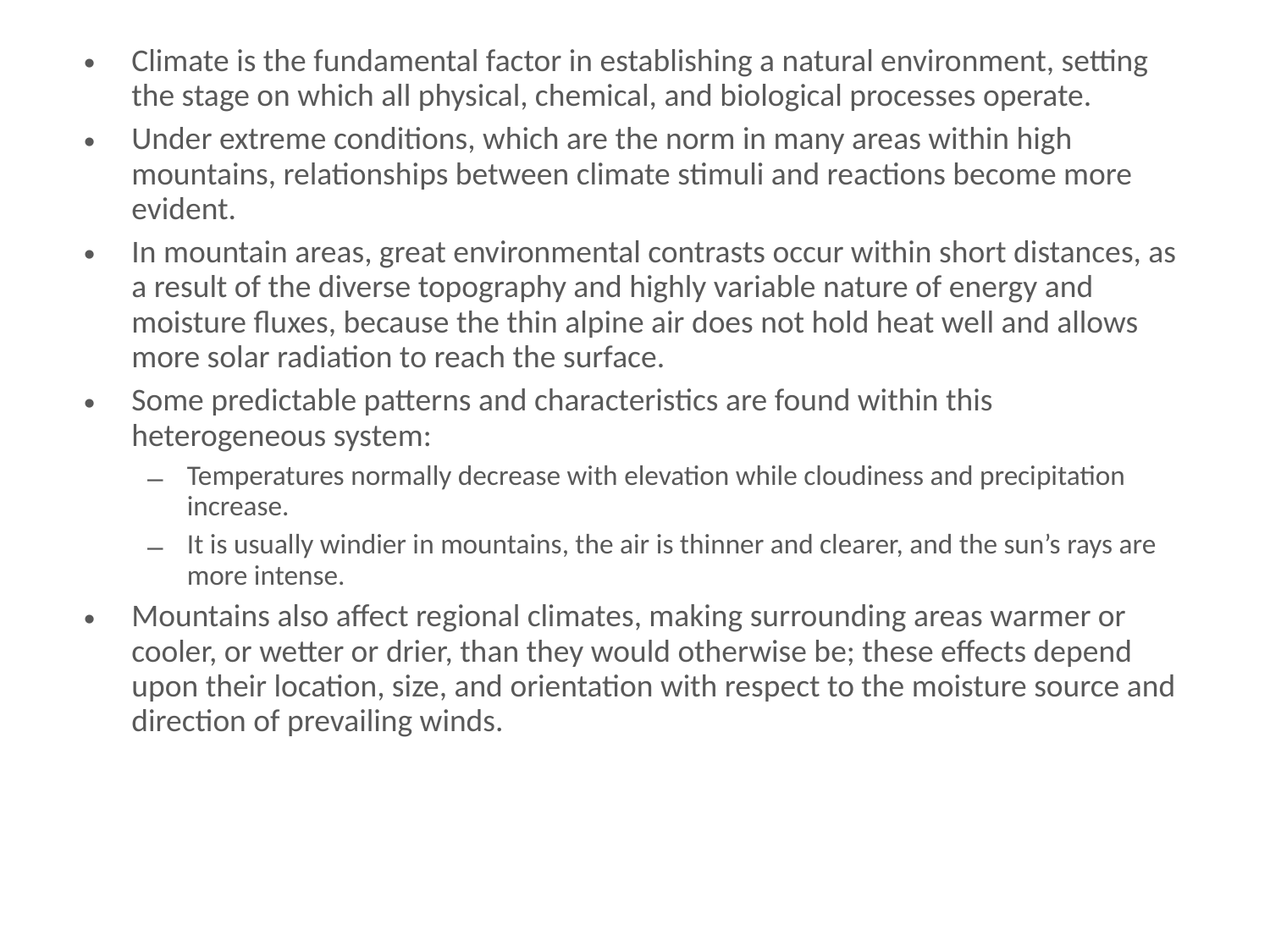

# Climate is the fundamental factor in establishing a natural environment, sett...
Climate is the fundamental factor in establishing a natural environment, setting the stage on which all physical, chemical, and biological processes operate.
Under extreme conditions, which are the norm in many areas within high mountains, relationships between climate stimuli and reactions become more evident.
In mountain areas, great environmental contrasts occur within short distances, as a result of the diverse topography and highly variable nature of energy and moisture fluxes, because the thin alpine air does not hold heat well and allows more solar radiation to reach the surface.
Some predictable patterns and characteristics are found within this heterogeneous system:
Temperatures normally decrease with elevation while cloudiness and precipitation increase.
It is usually windier in mountains, the air is thinner and clearer, and the sun’s rays are more intense.
Mountains also affect regional climates, making surrounding areas warmer or cooler, or wetter or drier, than they would otherwise be; these effects depend upon their location, size, and orientation with respect to the moisture source and direction of prevailing winds.